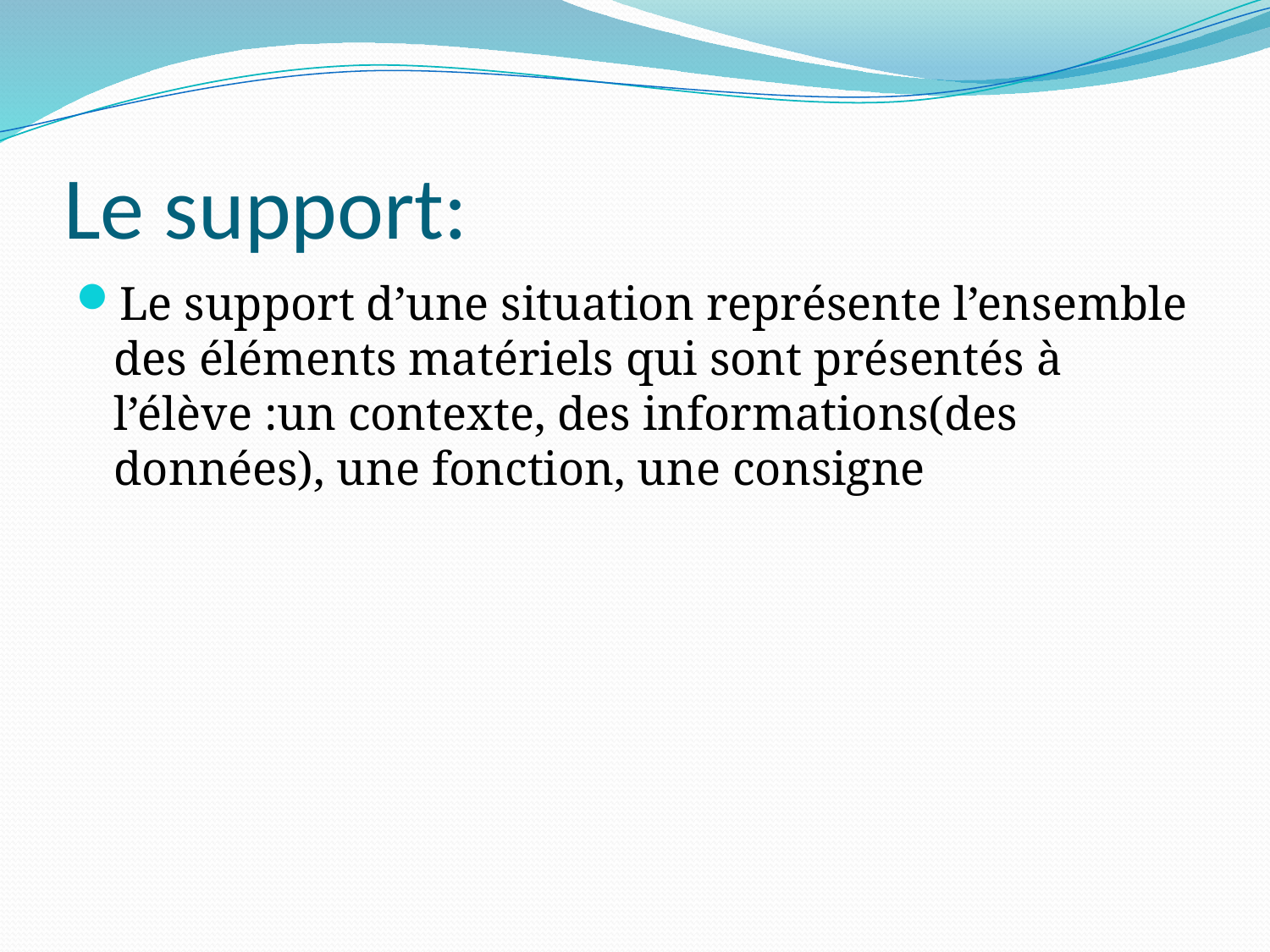

# Le support:
Le support d’une situation représente l’ensemble des éléments matériels qui sont présentés à l’élève :un contexte, des informations(des données), une fonction, une consigne